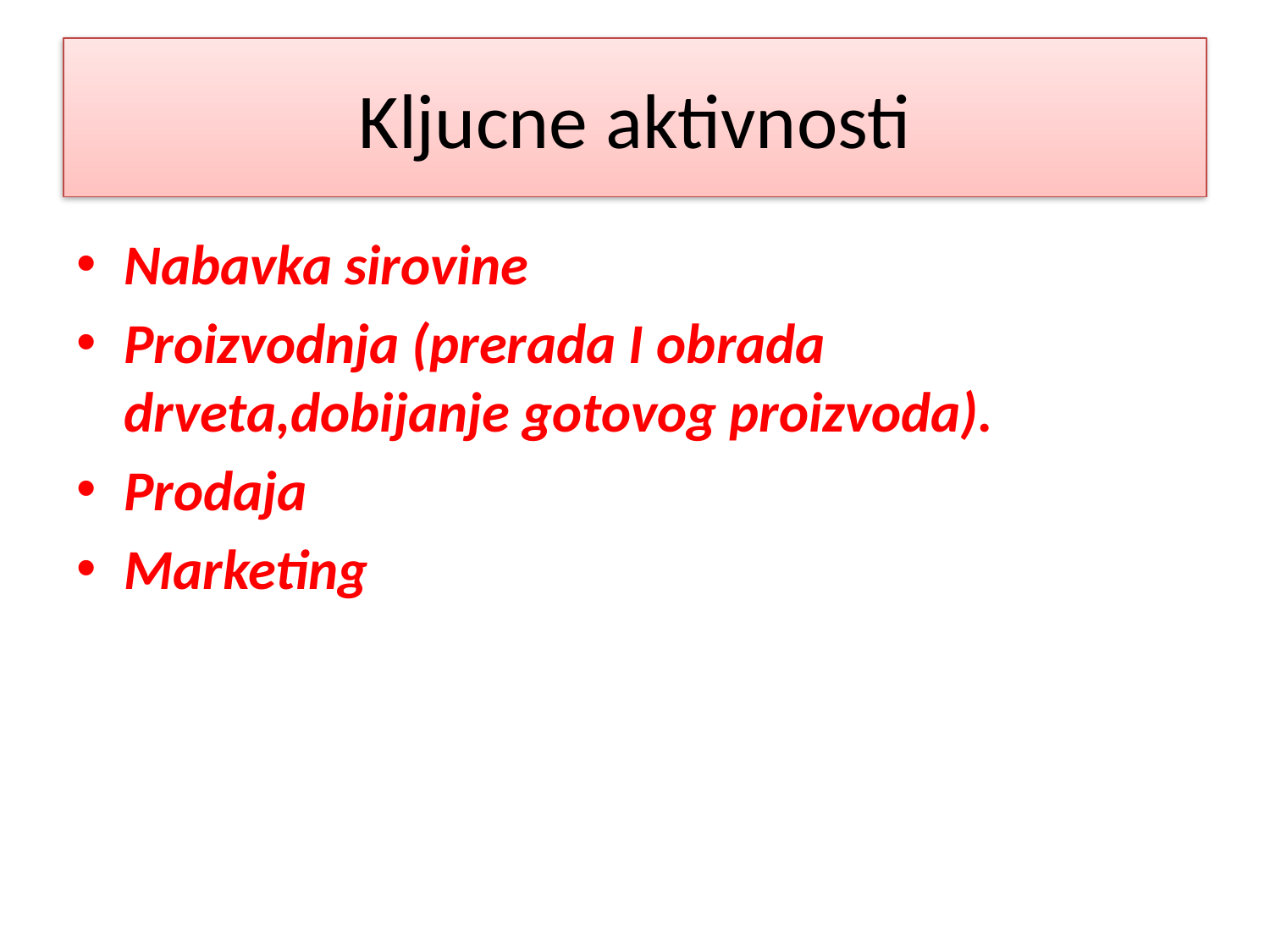

# Kljucne aktivnosti
Nabavka sirovine
Proizvodnja (prerada I obrada drveta,dobijanje gotovog proizvoda).
Prodaja
Marketing